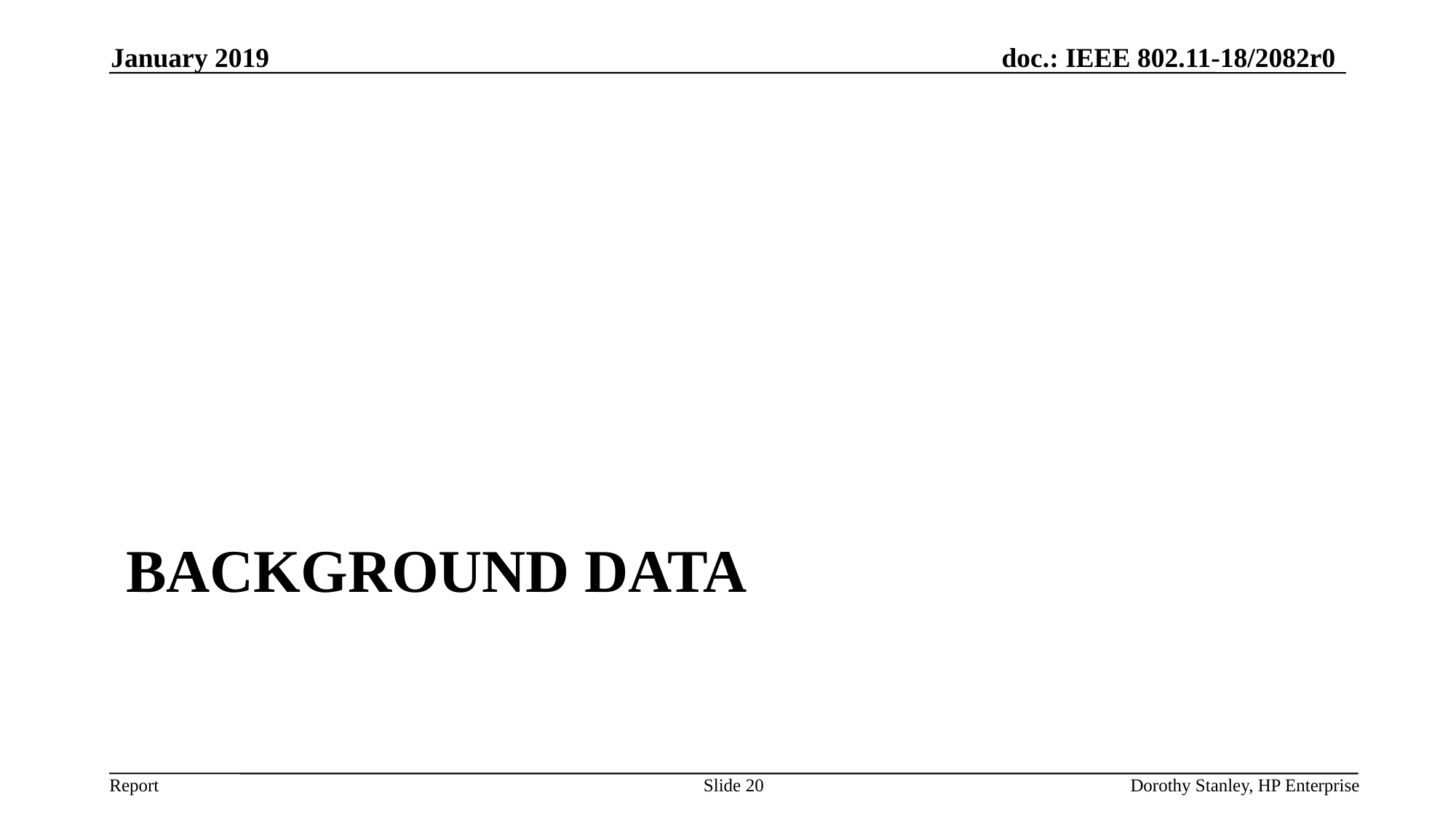

January 2019

# background data
Slide 20
Dorothy Stanley, HP Enterprise